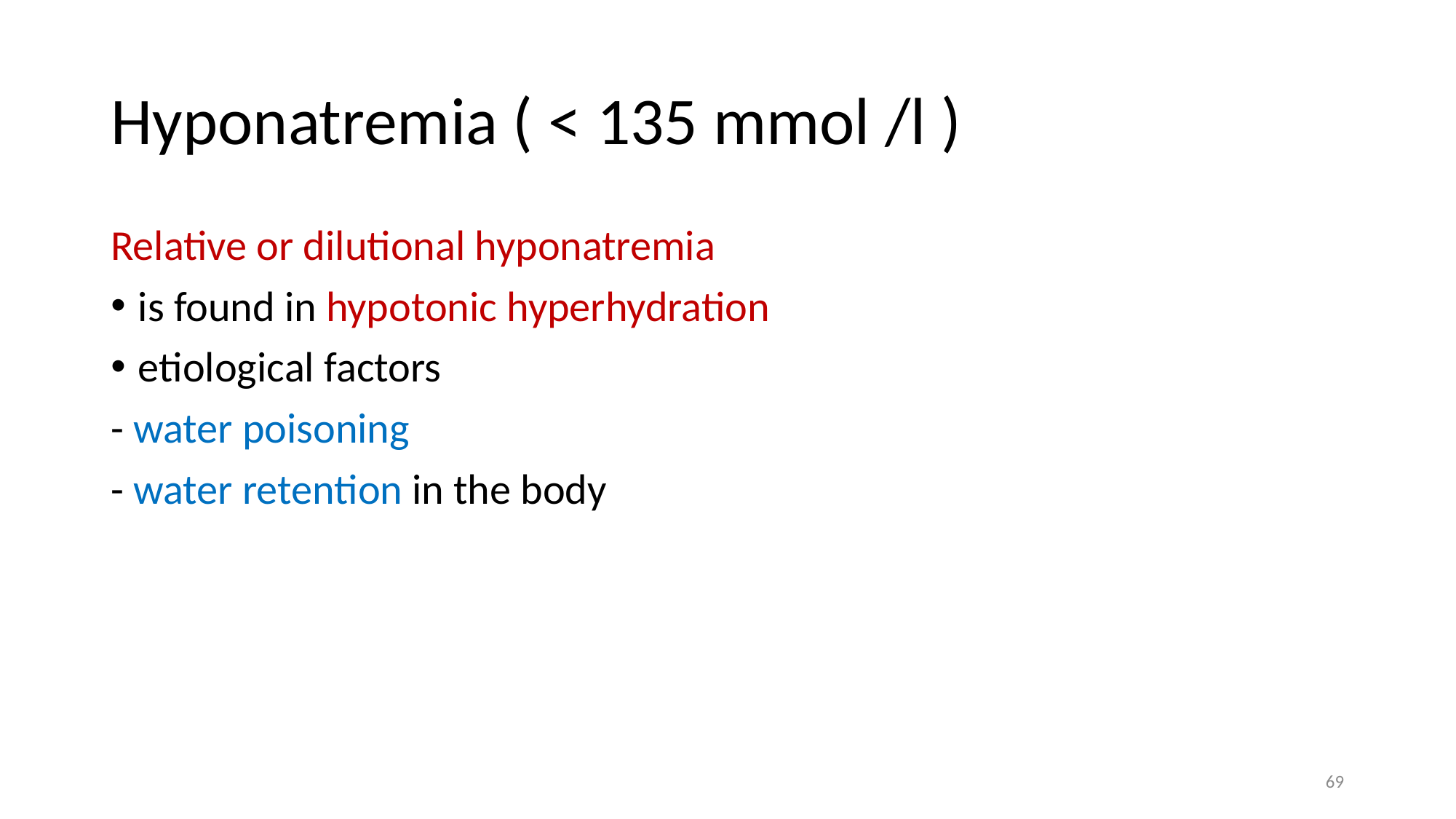

# Hyponatremia ( < 135 mmol /l )
Relative or dilutional hyponatremia
is found in hypotonic hyperhydration
etiological factors
- water poisoning
- water retention in the body

69